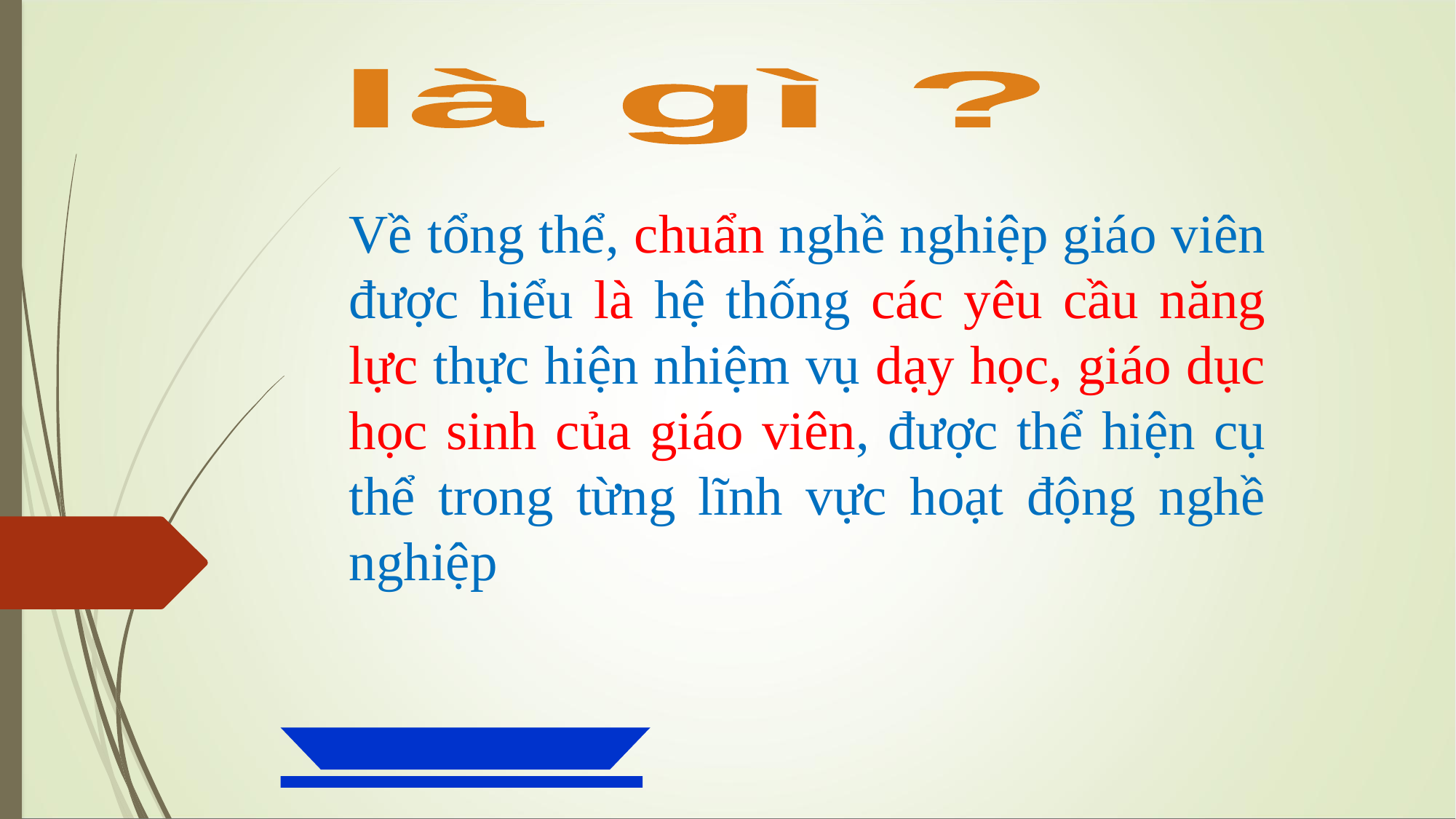

là gì ?
Về tổng thể, chuẩn nghề nghiệp giáo viên được hiểu là hệ thống các yêu cầu năng lực thực hiện nhiệm vụ dạy học, giáo dục học sinh của giáo viên, được thể hiện cụ thể trong từng lĩnh vực hoạt động nghề nghiệp

!